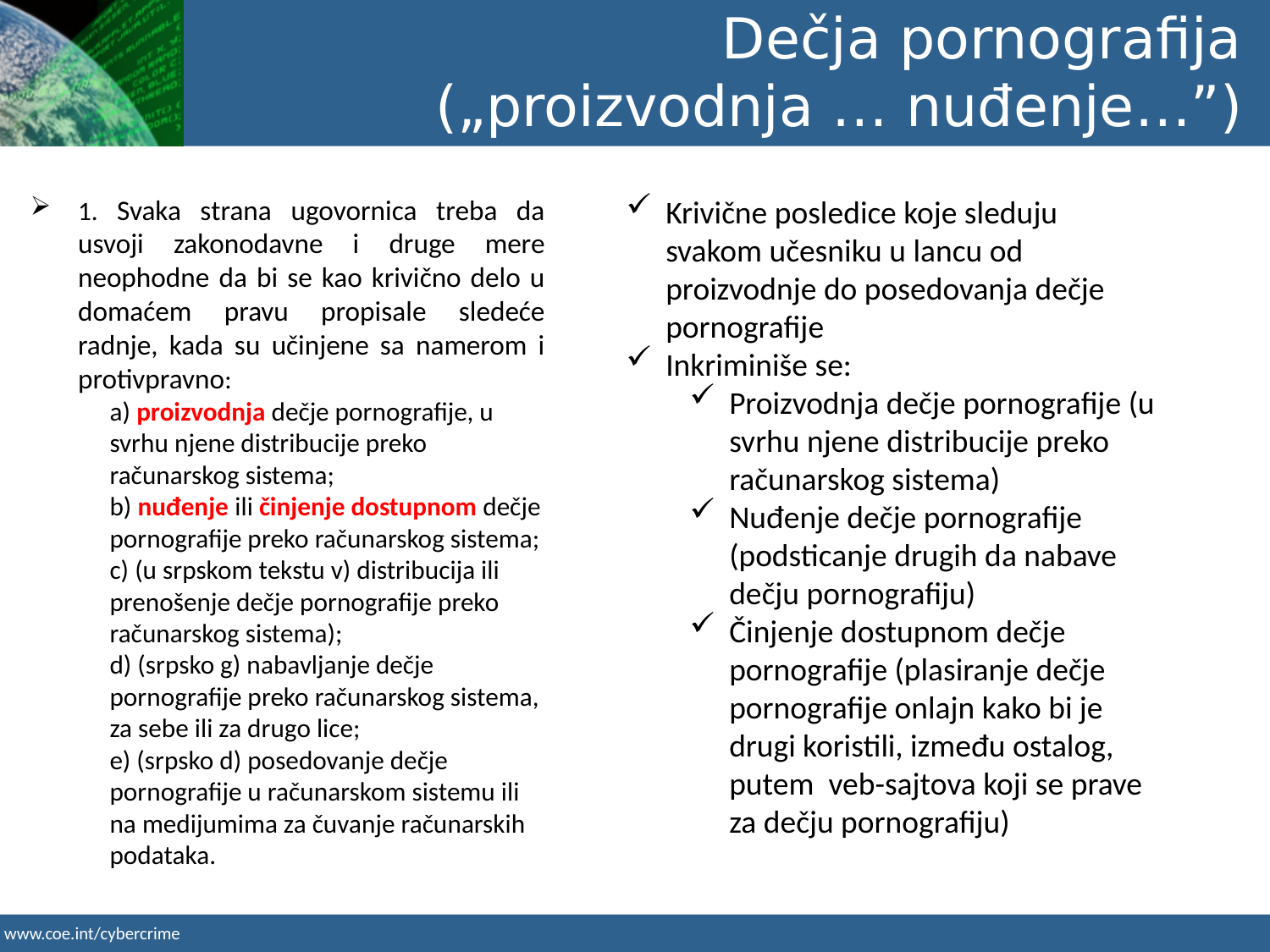

Dečja pornografija
(„proizvodnja … nuđenje…”)
1. Svaka strana ugovornica treba da usvoji zakonodavne i druge mere neophodne da bi se kao krivično delo u domaćem pravu propisale sledeće radnje, kada su učinjene sa namerom i protivpravno:
a) proizvodnja dečje pornografije, u svrhu njene distribucije preko računarskog sistema;
b) nuđenje ili činjenje dostupnom dečje pornografije preko računarskog sistema;
c) (u srpskom tekstu v) distribucija ili prenošenje dečje pornografije preko računarskog sistema);
d) (srpsko g) nabavljanje dečje pornografije preko računarskog sistema, za sebe ili za drugo lice;
e) (srpsko d) posedovanje dečje pornografije u računarskom sistemu ili na medijumima za čuvanje računarskih podataka.
Krivične posledice koje sleduju svakom učesniku u lancu od proizvodnje do posedovanja dečje pornografije
Inkriminiše se:
Proizvodnja dečje pornografije (u svrhu njene distribucije preko računarskog sistema)
Nuđenje dečje pornografije (podsticanje drugih da nabave dečju pornografiju)
Činjenje dostupnom dečje pornografije (plasiranje dečje pornografije onlajn kako bi je drugi koristili, između ostalog, putem  veb-sajtova koji se prave za dečju pornografiju)